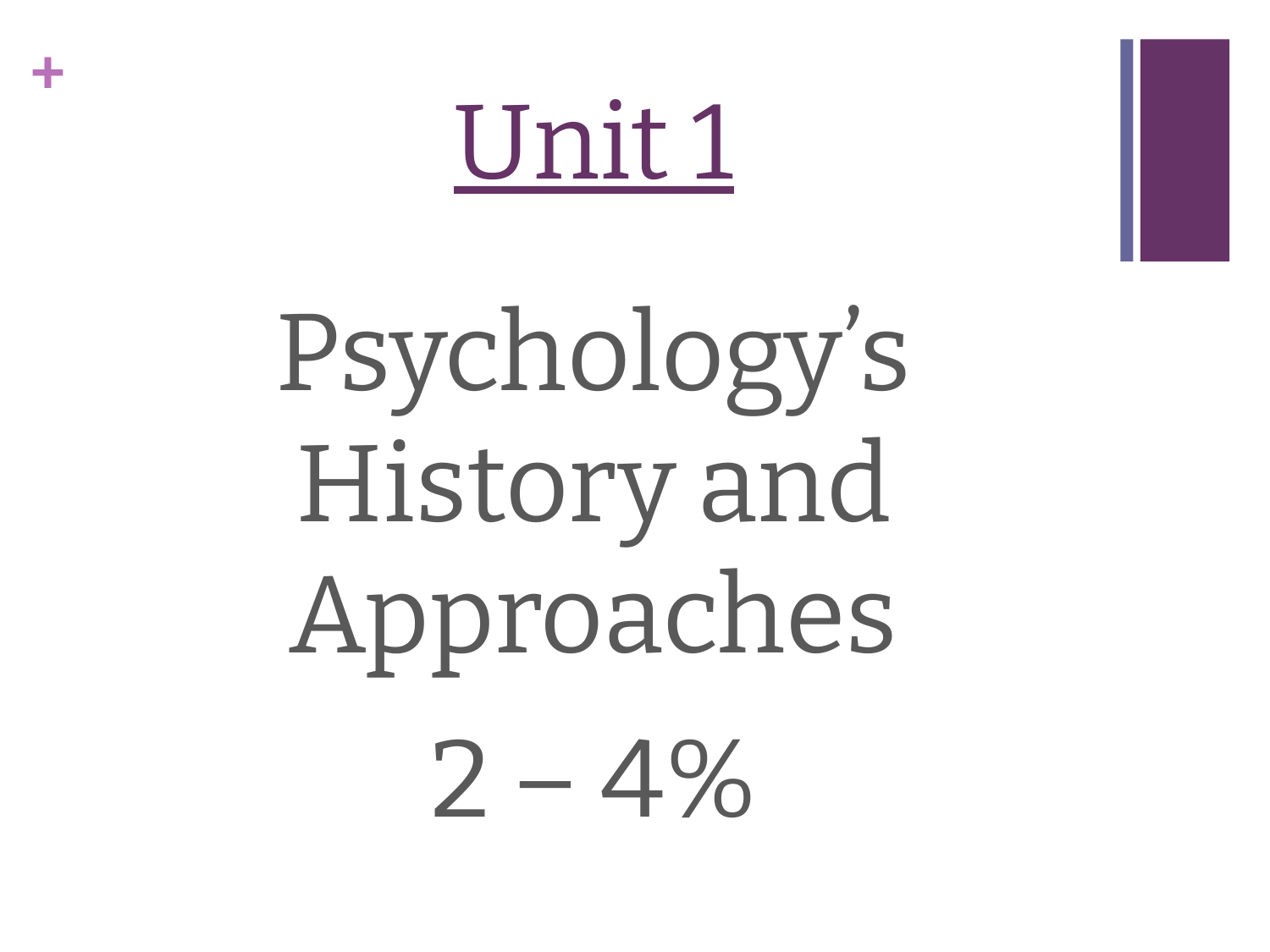

# Unit 1
Psychology’s History and Approaches
2 – 4%